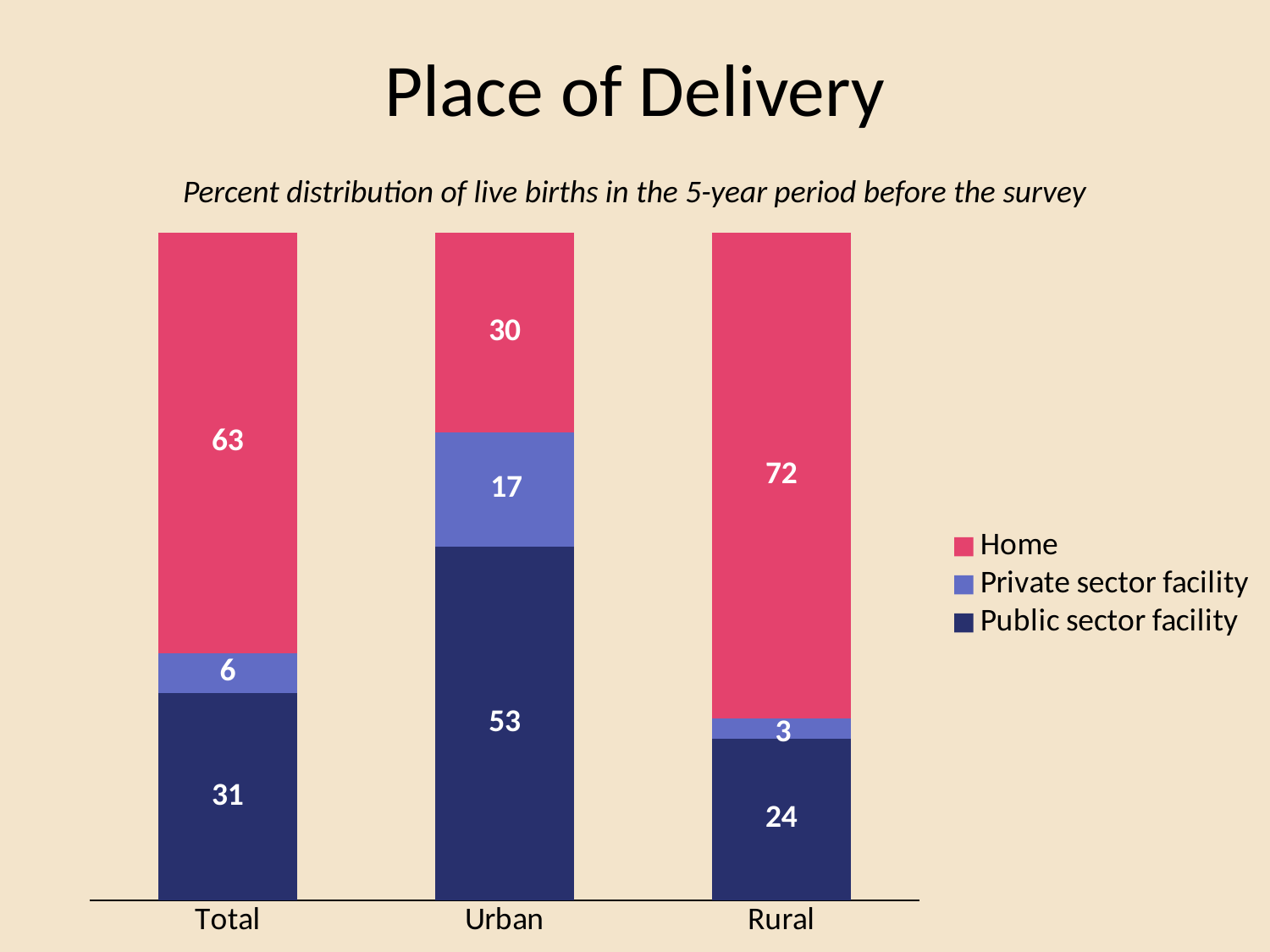

# Place of Delivery
Percent distribution of live births in the 5-year period before the survey

### Chart

| Category | Public sector facility | Private sector facility | Home |
|---|---|---|---|
| Total | 31.0 | 6.0 | 63.0 |
| Urban | 53.0 | 17.0 | 30.0 |
| Rural | 24.0 | 3.0 | 72.0 |